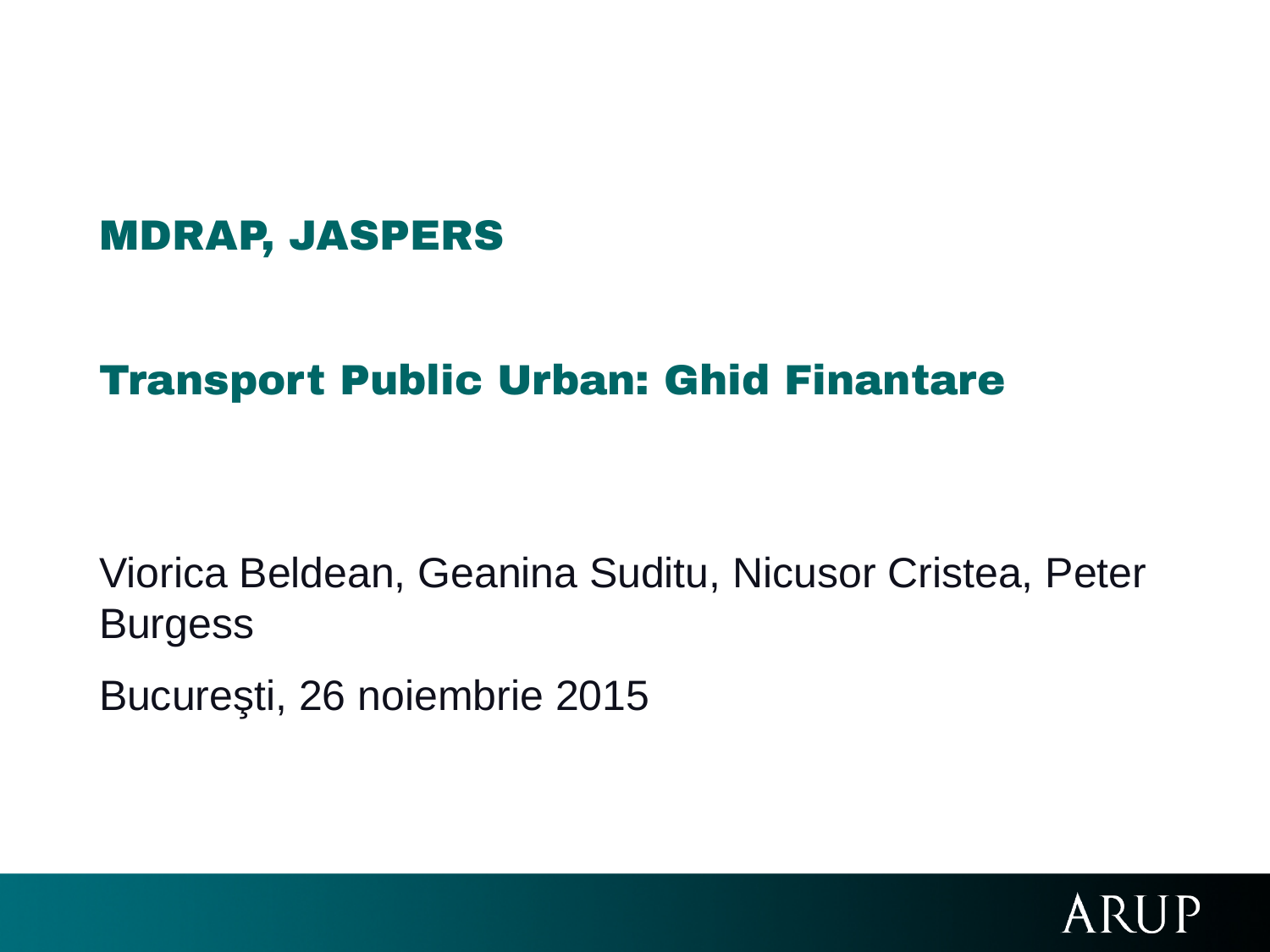

# MDRAP, JASPERS Transport Public Urban: Ghid Finantare
Viorica Beldean, Geanina Suditu, Nicusor Cristea, Peter Burgess
Bucureşti, 26 noiembrie 2015